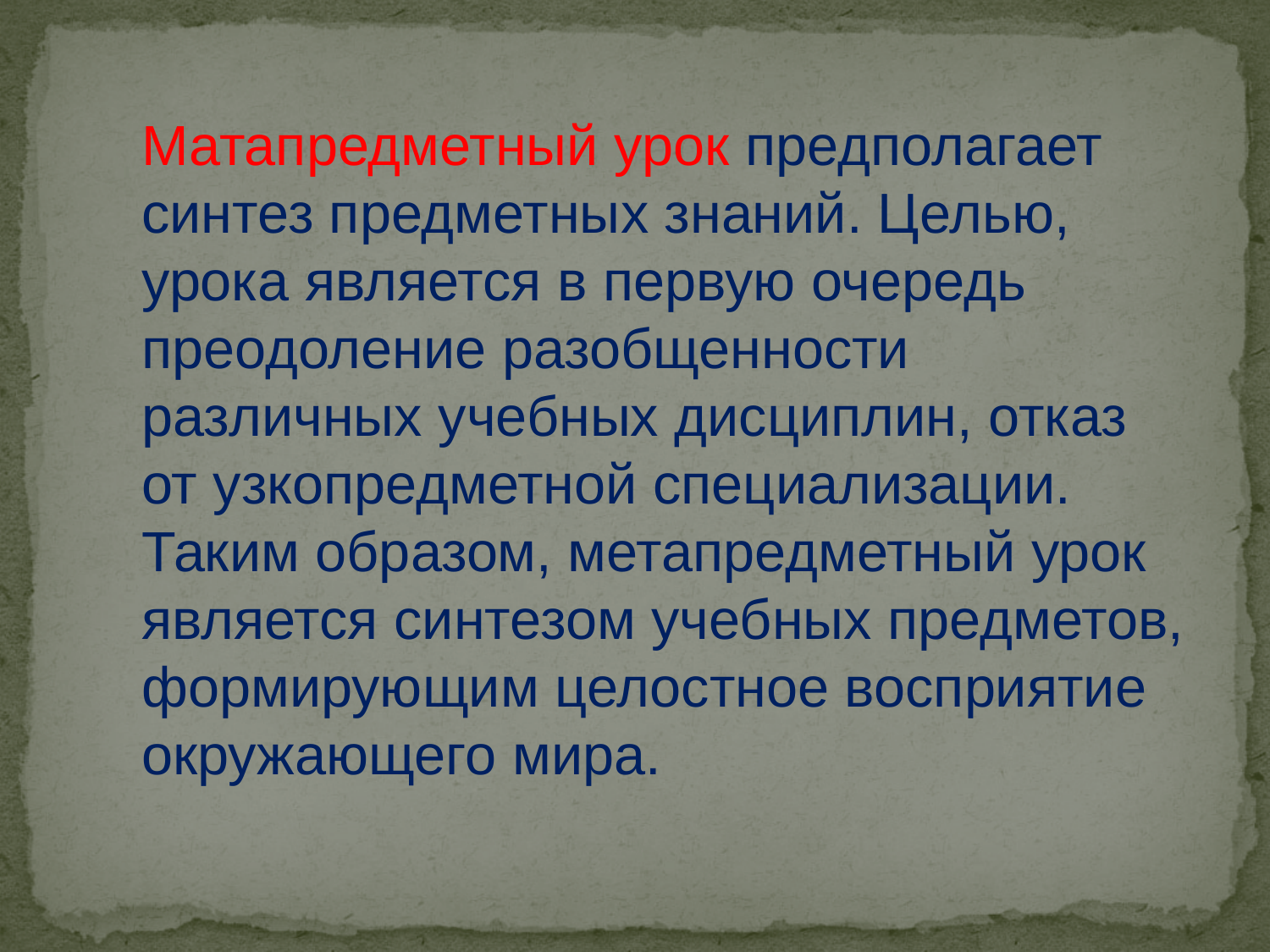

Матапредметный урок предполагает синтез предметных знаний. Целью, урока является в первую очередь преодоление разобщенности различных учебных дисциплин, отказ от узкопредметной специализации. Таким образом, метапредметный урок является синтезом учебных предметов, формирующим целостное восприятие окружающего мира.